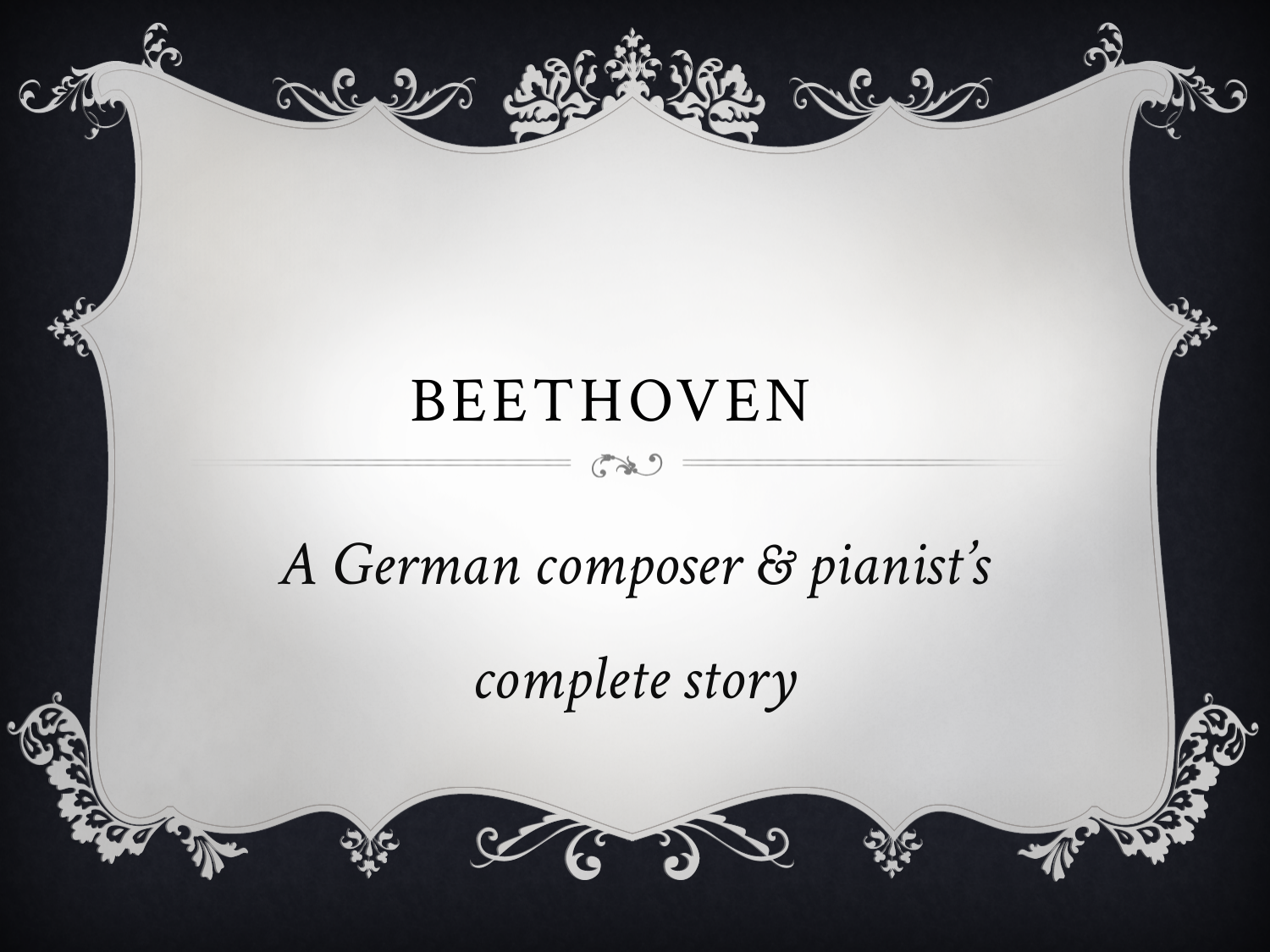

# beethoven
A German composer & pianist’s complete story